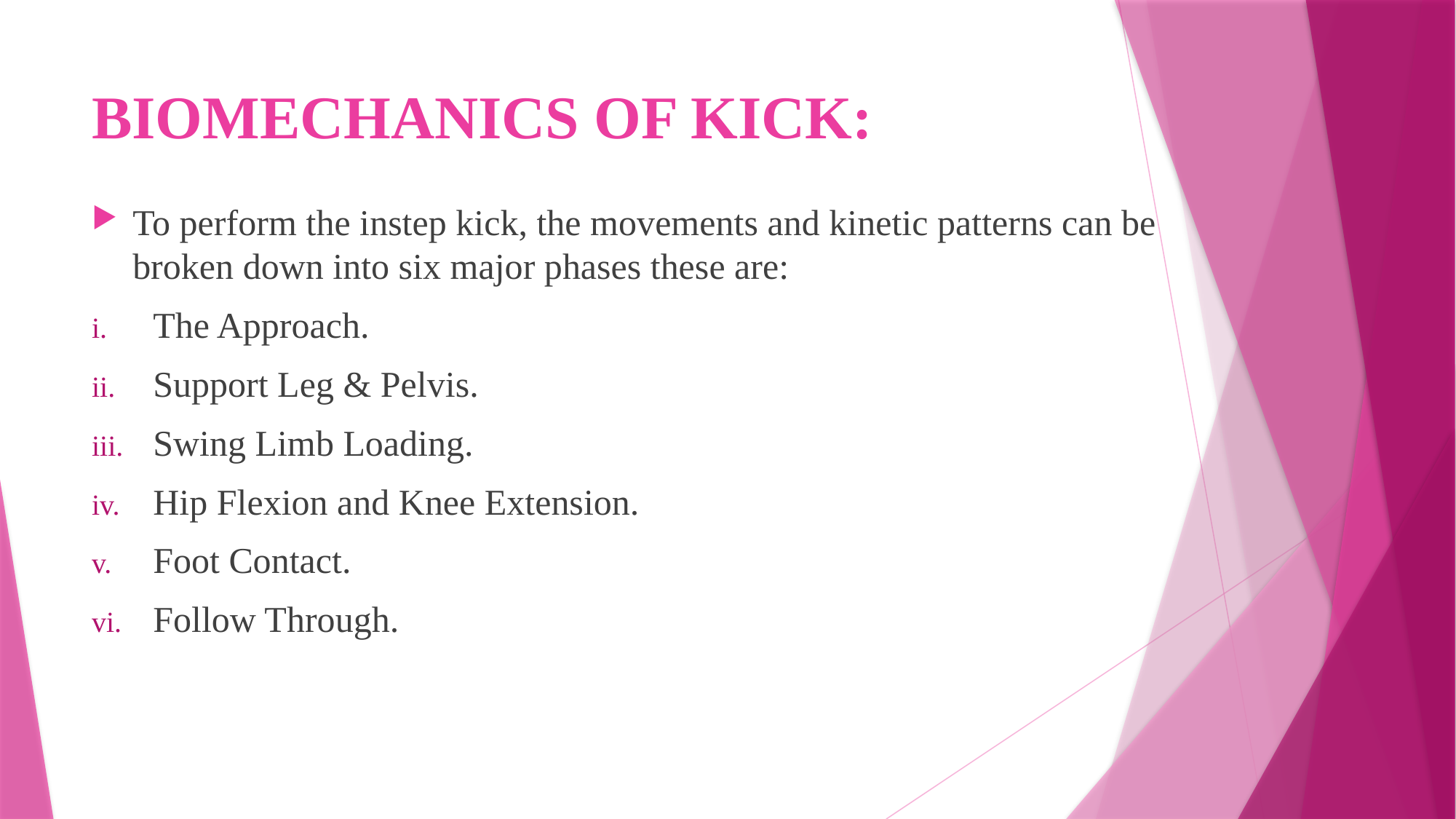

# BIOMECHANICS OF KICK:
To perform the instep kick, the movements and kinetic patterns can be broken down into six major phases these are:
The Approach.
Support Leg & Pelvis.
Swing Limb Loading.
Hip Flexion and Knee Extension.
Foot Contact.
Follow Through.